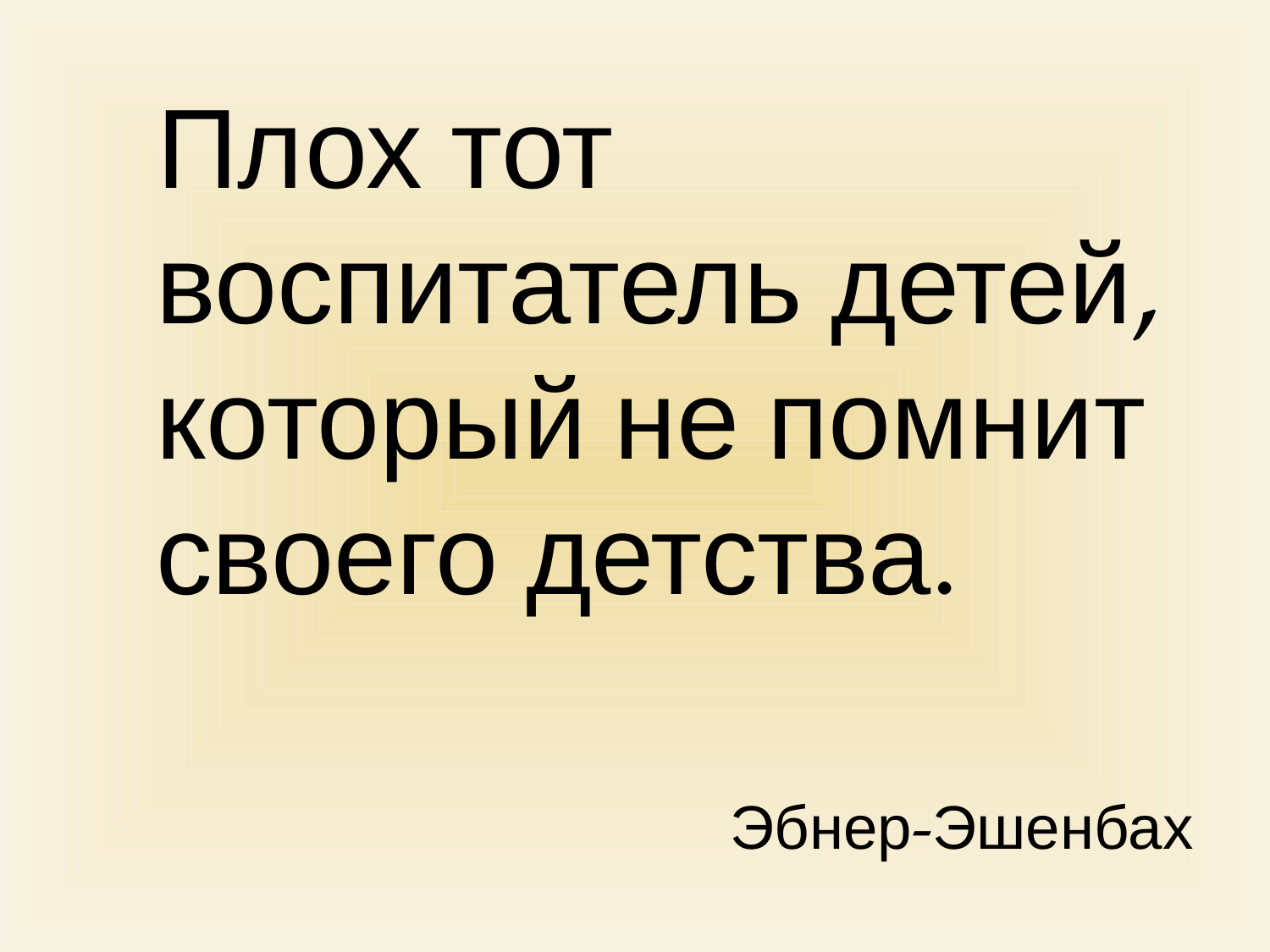

Плох тот воспитатель детей, который не помнит своего детства.

Эбнер-Эшенбах